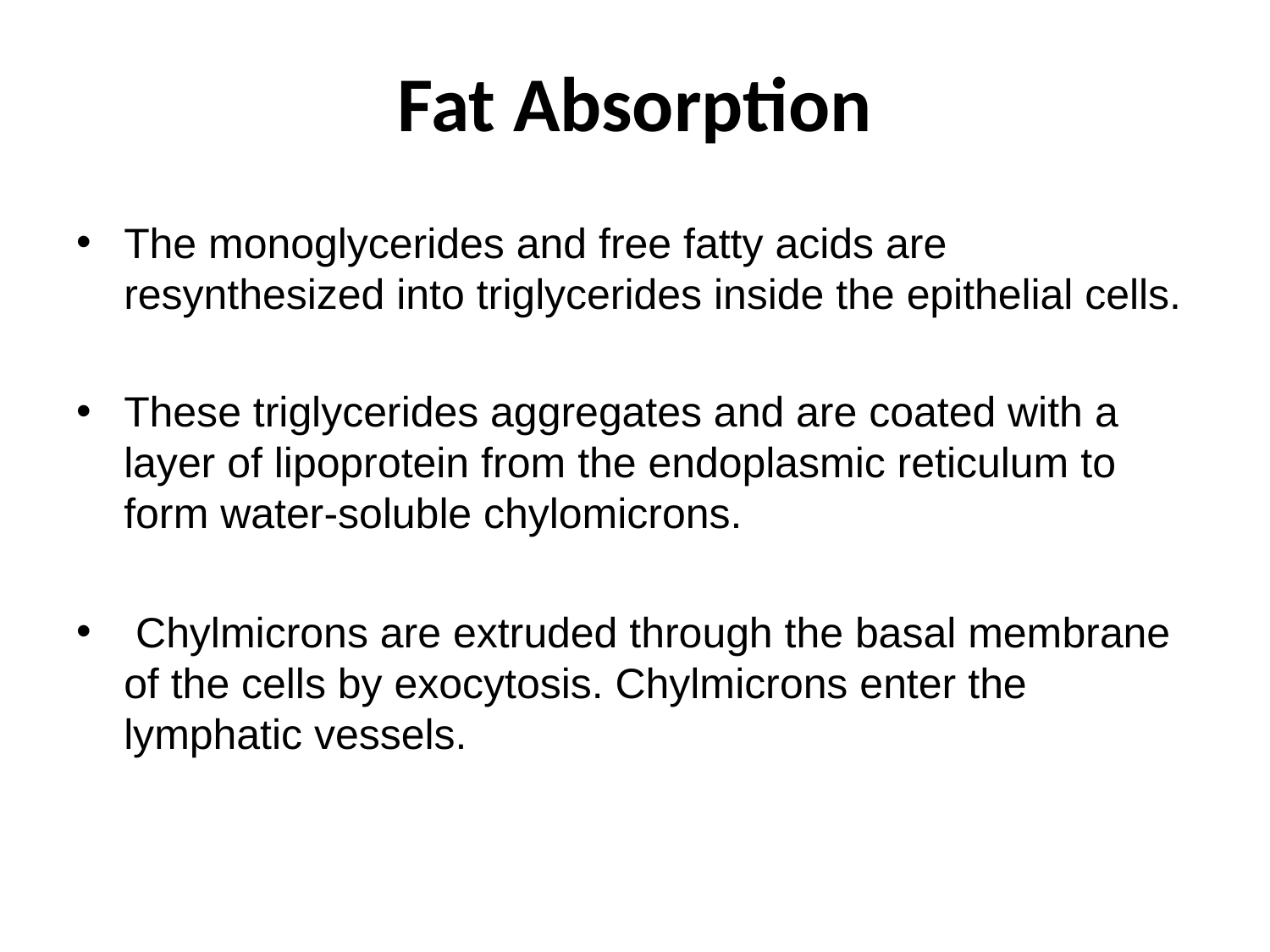

# Fat Absorption
The monoglycerides and free fatty acids are resynthesized into triglycerides inside the epithelial cells.

These triglycerides aggregates and are coated with a layer of lipoprotein from the endoplasmic reticulum to form water-soluble chylomicrons.

 Chylmicrons are extruded through the basal membrane of the cells by exocytosis. Chylmicrons enter the lymphatic vessels.